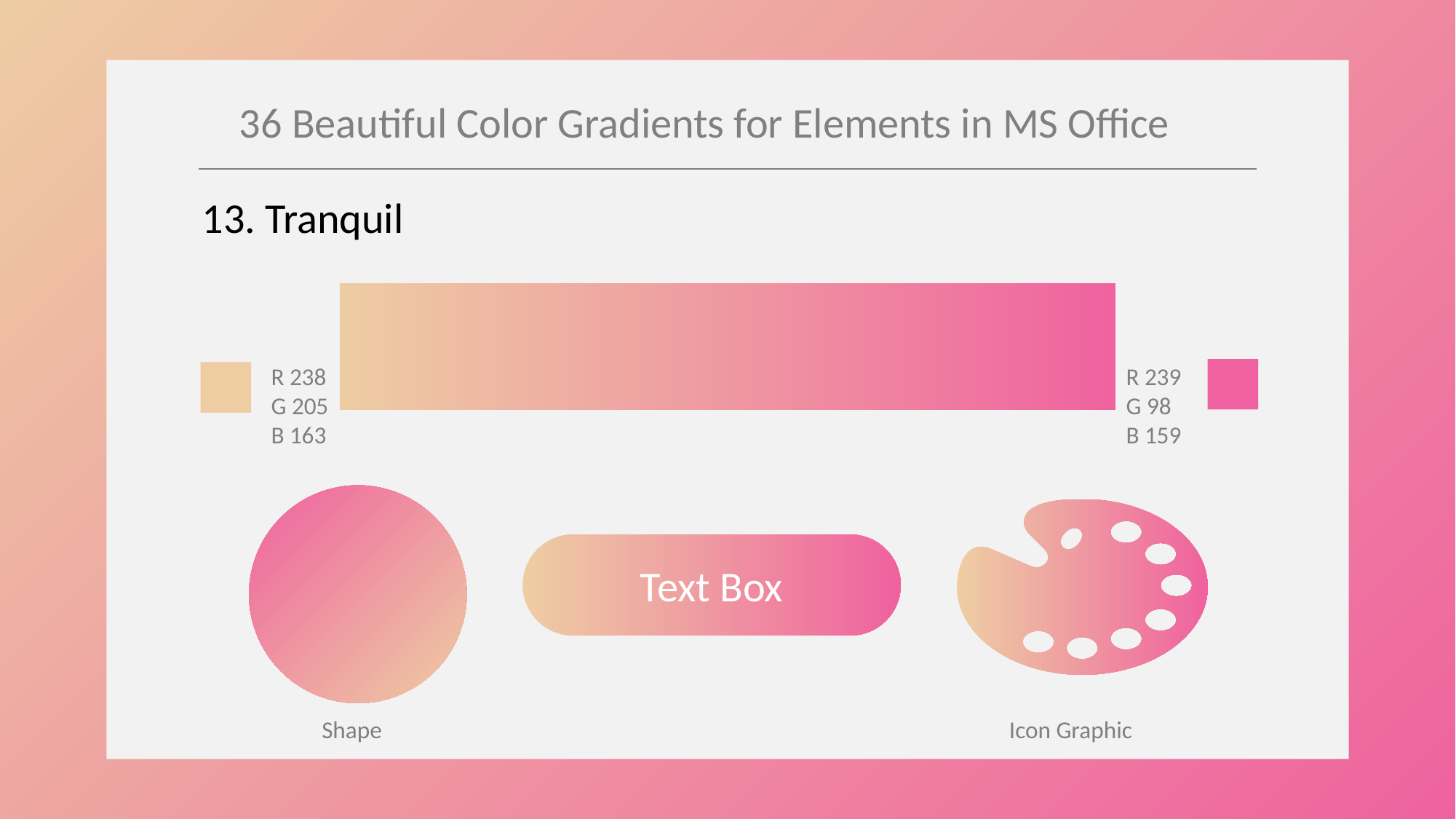

36 Beautiful Color Gradients for Elements in MS Office
13. Tranquil

R 238
G 205
B 163
R 239
G 98
B 159

Text Box
Shape
Icon Graphic
Credit Post
https://digitalsynopsis.com